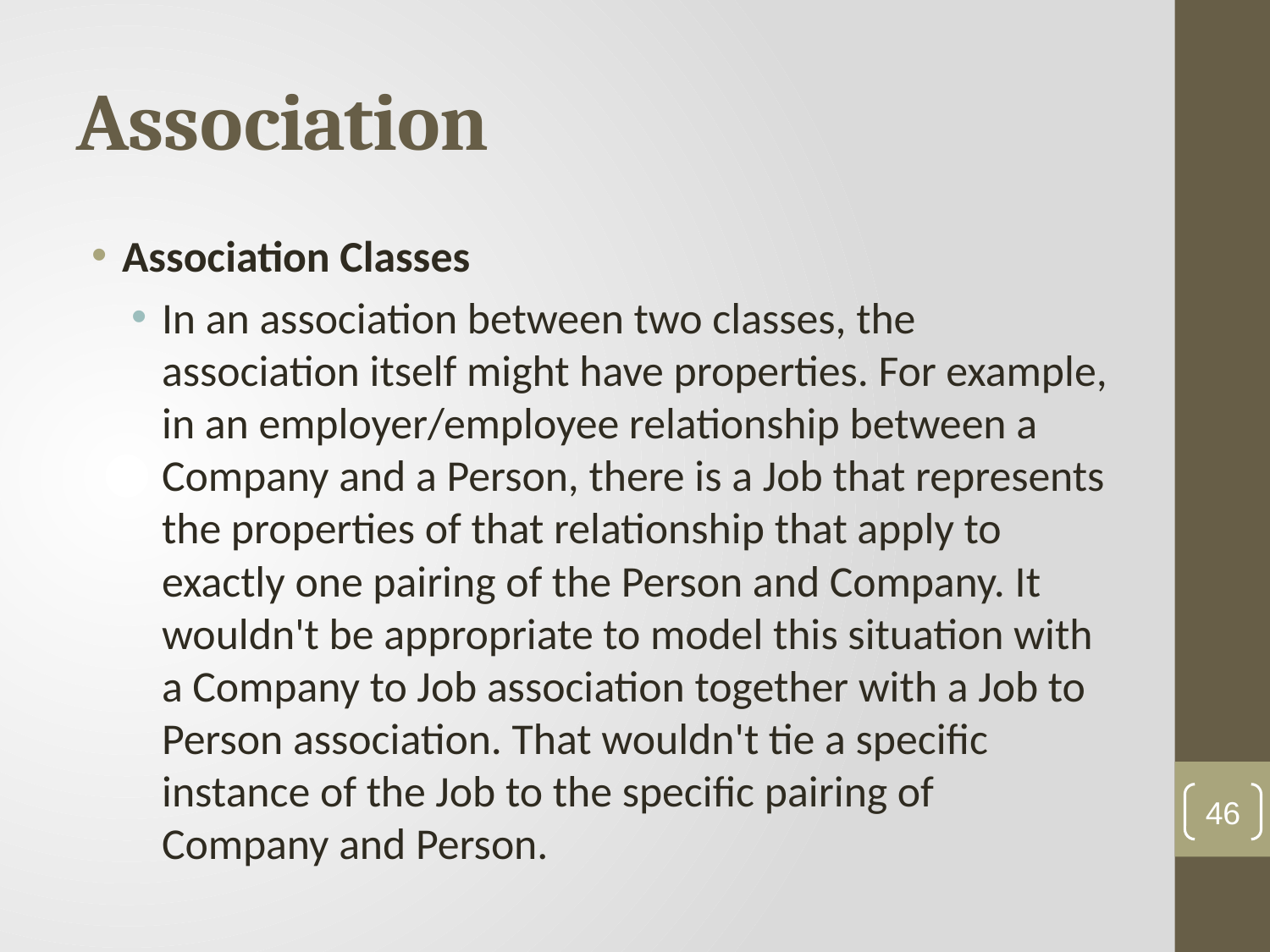

# Association
Association Classes
In an association between two classes, the association itself might have properties. For example, in an employer/employee relationship between a Company and a Person, there is a Job that represents the properties of that relationship that apply to exactly one pairing of the Person and Company. It wouldn't be appropriate to model this situation with a Company to Job association together with a Job to Person association. That wouldn't tie a specific instance of the Job to the specific pairing of Company and Person.
46